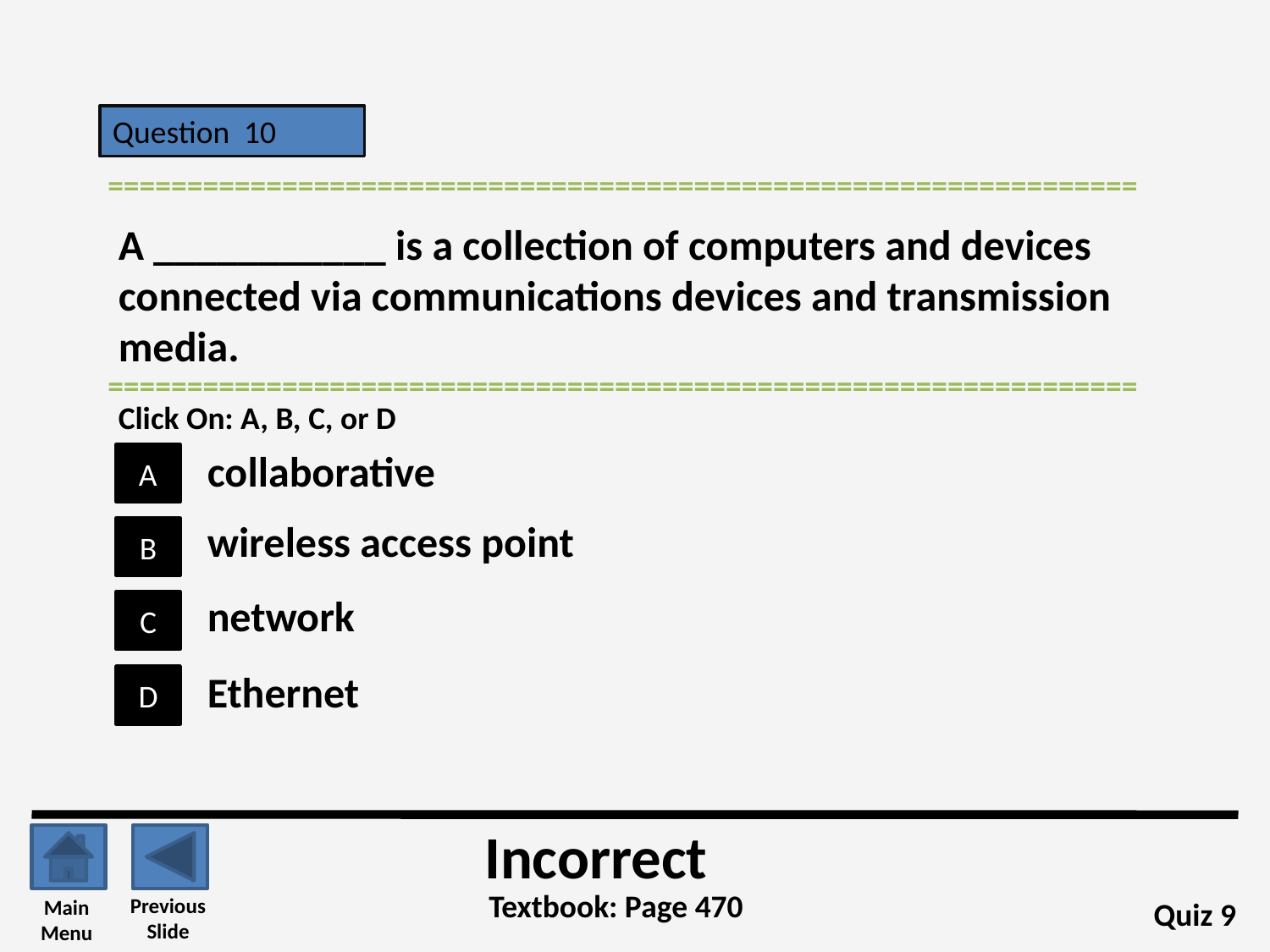

Question  10
=================================================================
A ___________ is a collection of computers and devices connected via communications devices and transmission media.
=================================================================
Click On: A, B, C, or D

collaborative
A
wireless access point
B
network
C
Ethernet
D
Incorrect

Textbook: Page 470
Previous
Slide
Main
Menu
Quiz 9